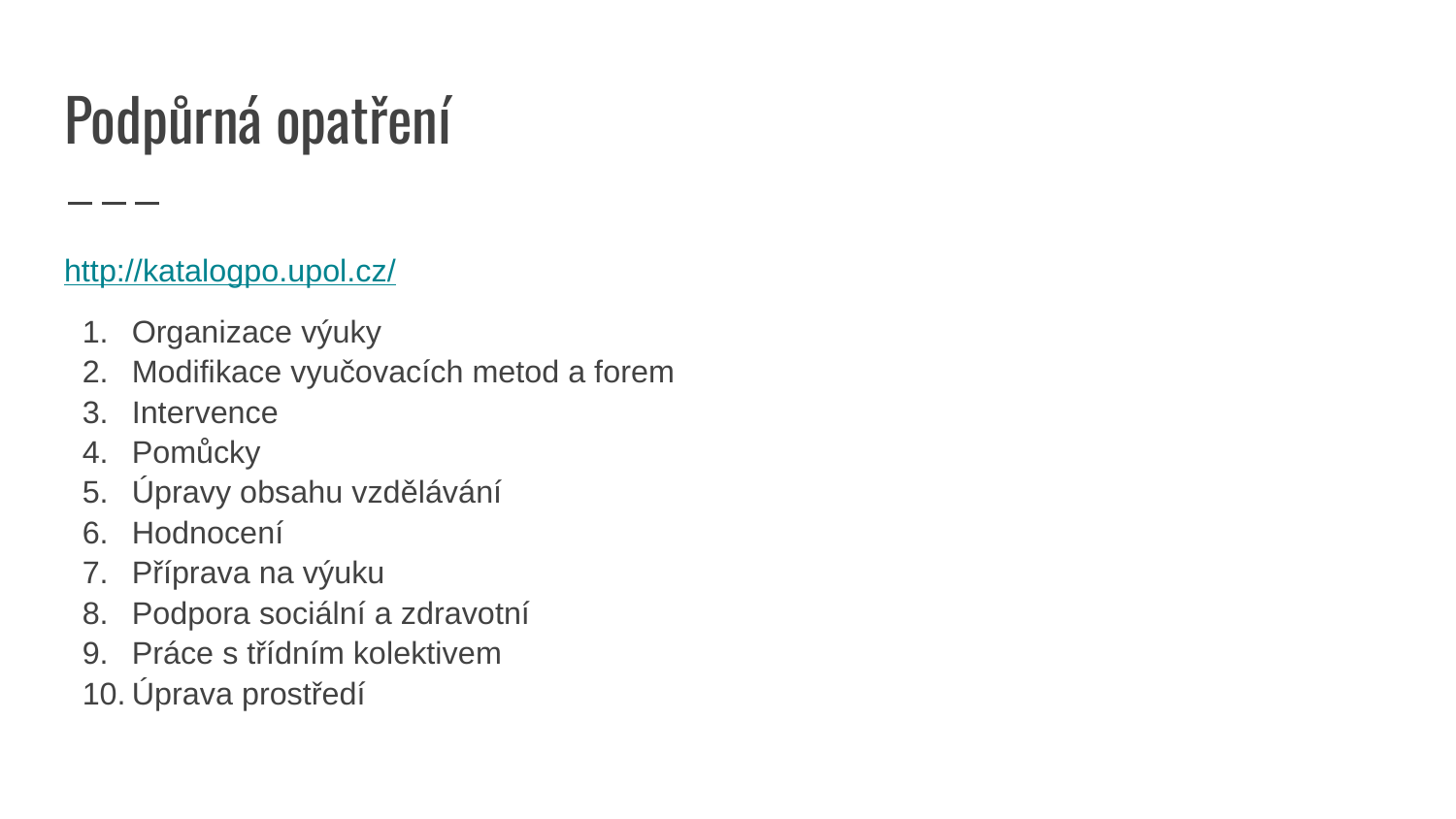

# Podpůrná opatření
http://katalogpo.upol.cz/
Organizace výuky
Modifikace vyučovacích metod a forem
Intervence
Pomůcky
Úpravy obsahu vzdělávání
Hodnocení
Příprava na výuku
Podpora sociální a zdravotní
Práce s třídním kolektivem
Úprava prostředí